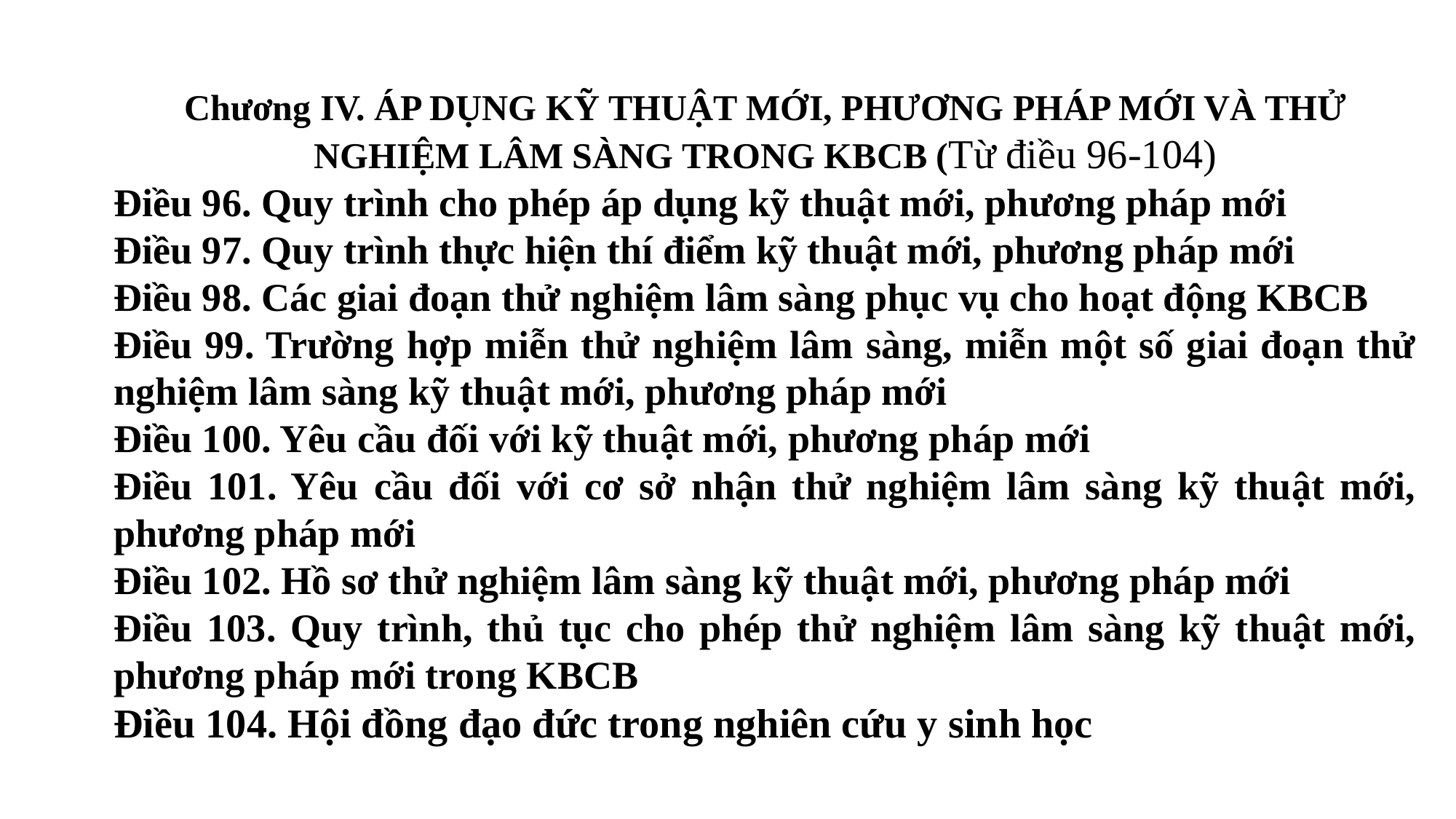

Chương IV. ÁP DỤNG KỸ THUẬT MỚI, PHƯƠNG PHÁP MỚI VÀ THỬ NGHIỆM LÂM SÀNG TRONG KBCB (Từ điều 96-104)
Điều 96. Quy trình cho phép áp dụng kỹ thuật mới, phương pháp mới
Điều 97. Quy trình thực hiện thí điểm kỹ thuật mới, phương pháp mới
Điều 98. Các giai đoạn thử nghiệm lâm sàng phục vụ cho hoạt động KBCB
Điều 99. Trường hợp miễn thử nghiệm lâm sàng, miễn một số giai đoạn thử nghiệm lâm sàng kỹ thuật mới, phương pháp mới
Điều 100. Yêu cầu đối với kỹ thuật mới, phương pháp mới
Điều 101. Yêu cầu đối với cơ sở nhận thử nghiệm lâm sàng kỹ thuật mới, phương pháp mới
Điều 102. Hồ sơ thử nghiệm lâm sàng kỹ thuật mới, phương pháp mới
Điều 103. Quy trình, thủ tục cho phép thử nghiệm lâm sàng kỹ thuật mới, phương pháp mới trong KBCB
Điều 104. Hội đồng đạo đức trong nghiên cứu y sinh học